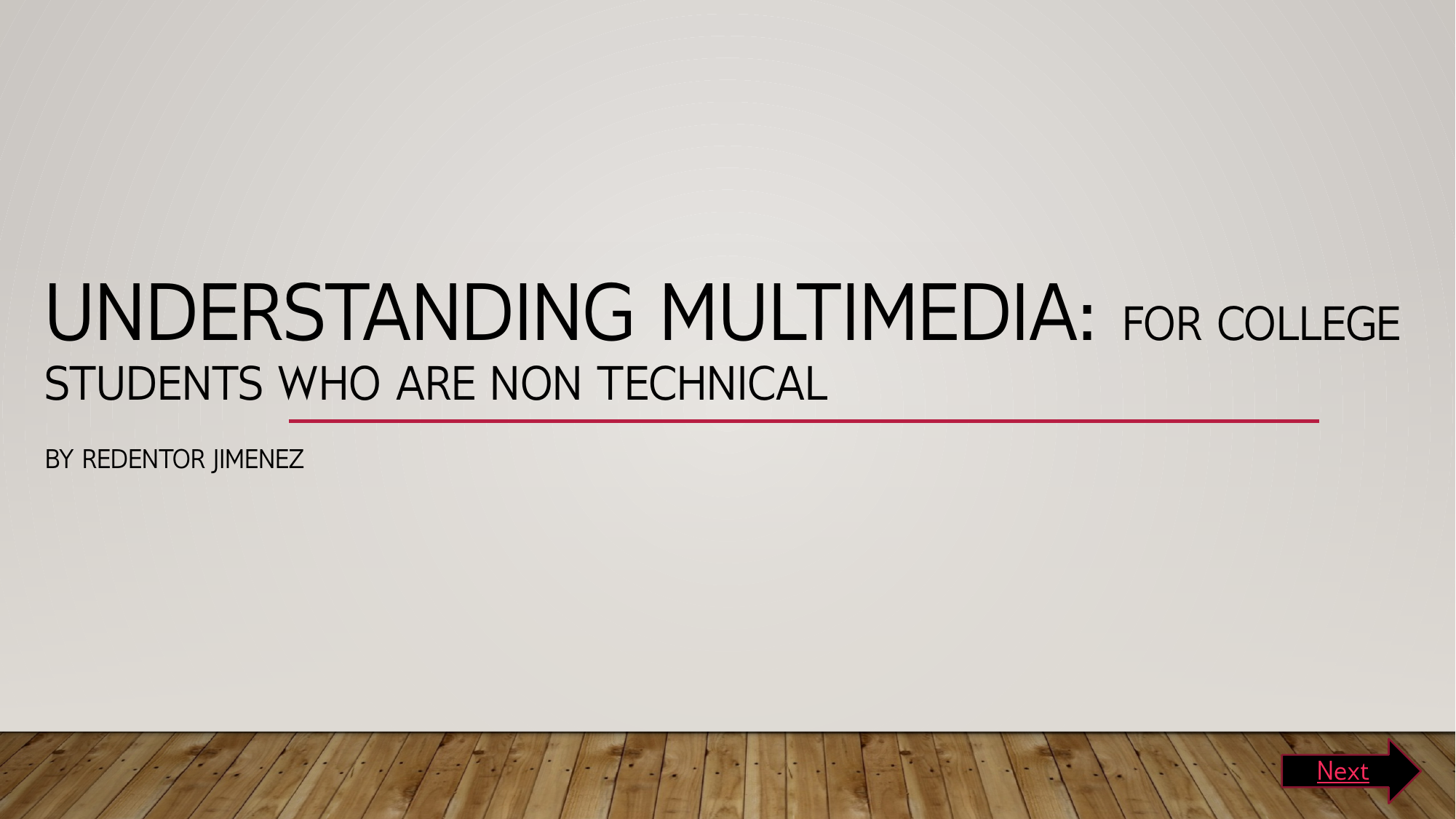

# Understanding Multimedia: for college students who are non technical
By redentor Jimenez

Next